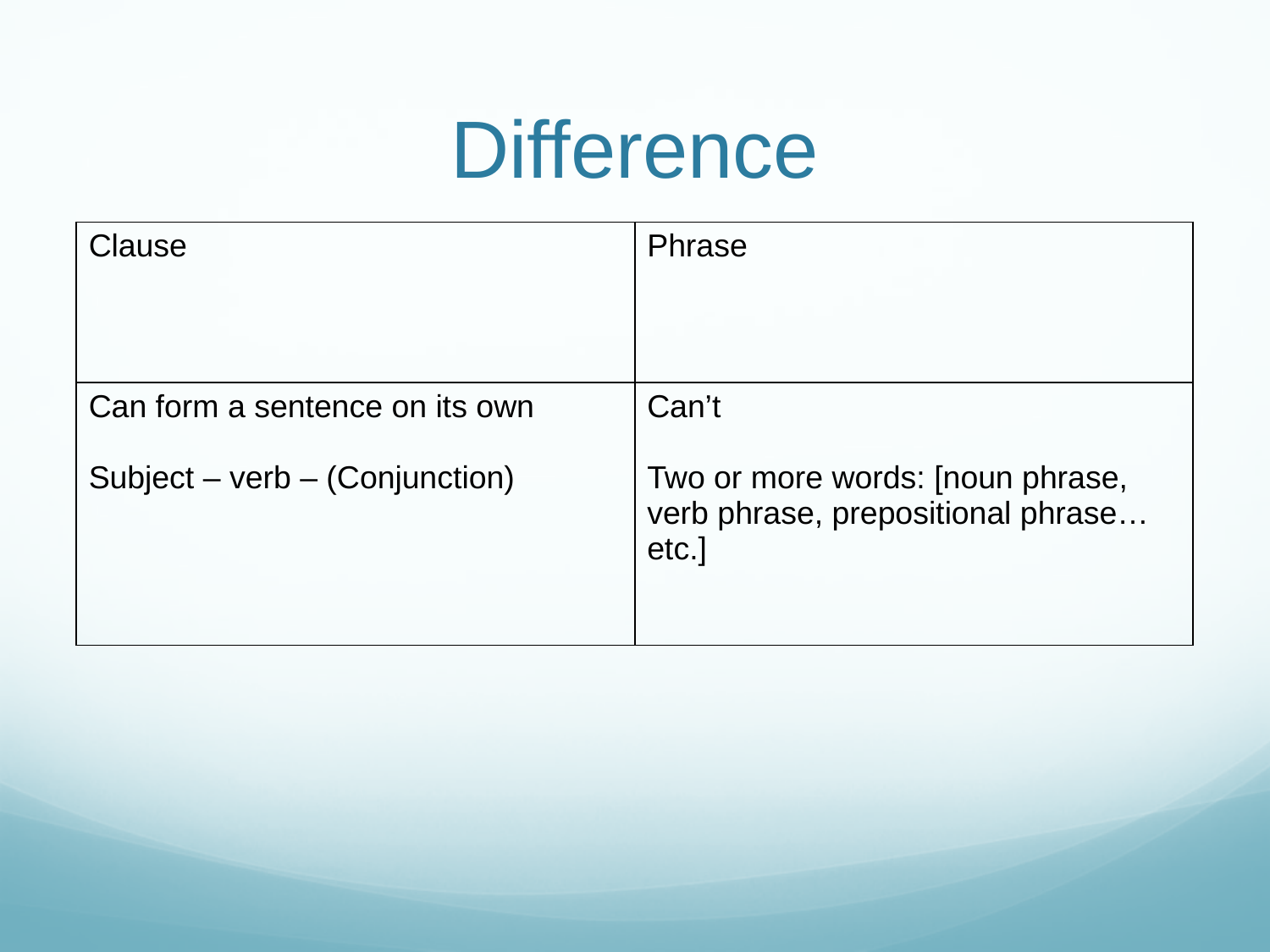

# Difference
| Clause | Phrase |
| --- | --- |
| Can form a sentence on its own Subject – verb – (Conjunction) | Can’t Two or more words: [noun phrase, verb phrase, prepositional phrase…etc.] |